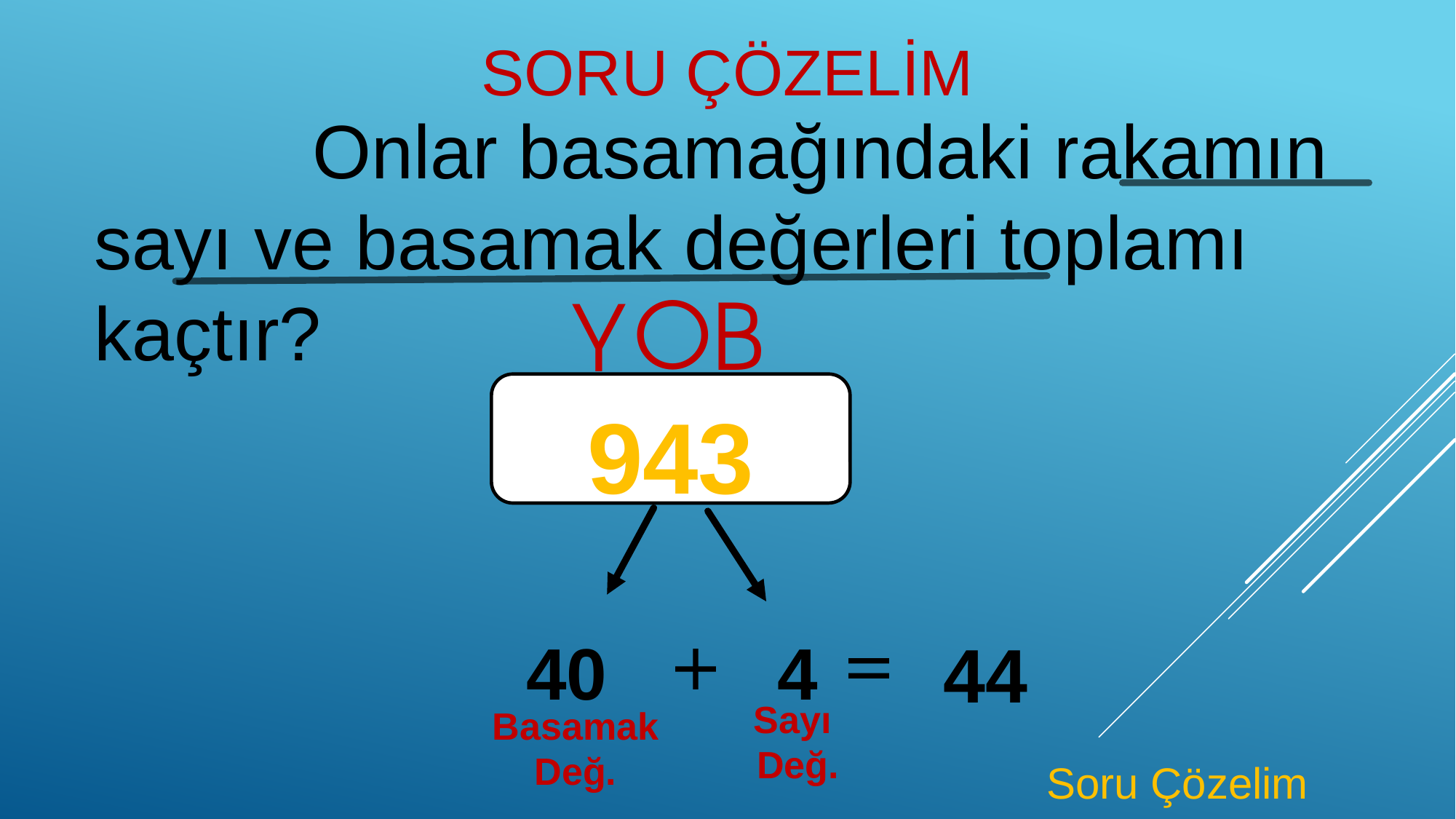

# Soru Çözelim
		Onlar basamağındaki rakamın sayı ve basamak değerleri toplamı kaçtır?
O
B
Y
943
=
+
4
44
40
Sayı
 Değ.
Basamak Değ.
Soru Çözelim